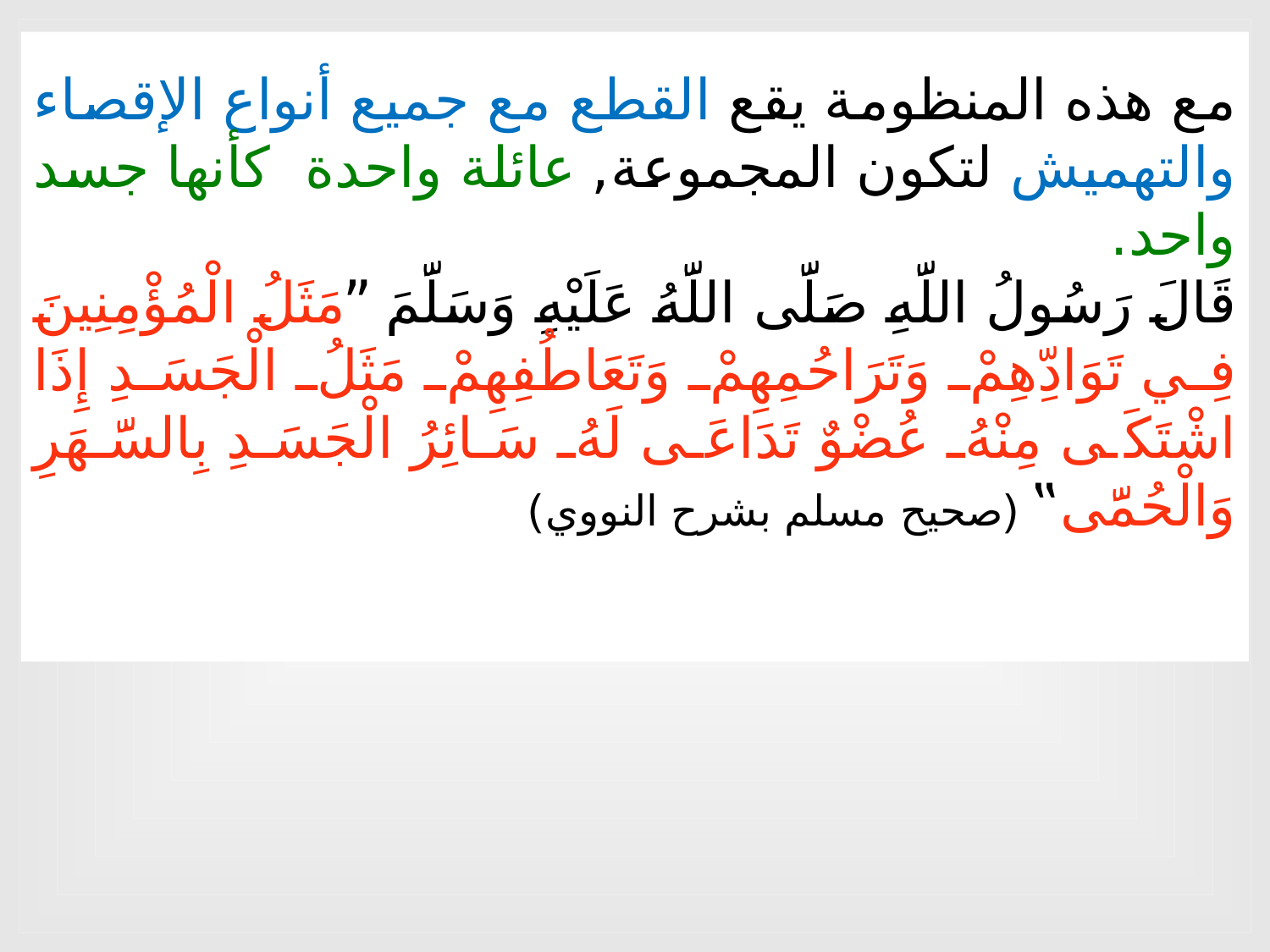

مع هذه المنظومة يقع القطع مع جميع أنواع الإقصاء والتهميش لتكون المجموعة, عائلة واحدة  كأنها جسد واحد.
قَالَ رَسُولُ اللَّهِ صَلَّى اللَّهُ عَلَيْهِ وَسَلَّمَ ”مَثَلُ الْمُؤْمِنِينَ فِي تَوَادِّهِمْ وَتَرَاحُمِهِمْ وَتَعَاطُفِهِمْ مَثَلُ الْجَسَدِ إِذَا اشْتَكَى مِنْهُ عُضْوٌ تَدَاعَى لَهُ سَائِرُ الْجَسَدِ بِالسَّهَرِ وَالْحُمَّى“ (صحيح مسلم بشرح النووي)

http://www.al-islam.com/portal.aspx?pageid=241&Words=+%D9%85%D8%AB%D9%84+%D8%A7%D9%84%D9%85%D8%A4%D9%85%D9%86%D9%8A%D9%86+%D9%81%D9%8A+%D8%AA%D9%88%D8%A7%D8%AF%D9%87%D9%85+%D9%88%D8%AA%D8%B1%D8%A7%D8%AD%D9%85%D9%87%D9%85+&Type=phrase&Level=exact&ID=422288&Return=http%3a%2f%2fwww.al-islam.com%2fPortals%2fal-islam_com%2fportal.aspx%3fpageid%3d1284%26Words%3d%2b%D9%85%D8%AB%D9%84%2b%D8%A7%D9%84%D9%85%D8%A4%D9%85%D9%86%D9%8A%D9%86%2b%D9%81%D9%8A%2b%D8%AA%D9%88%D8%A7%D8%AF%D9%87%D9%85%2b%D9%88%D8%AA%D8%B1%D8%A7%D8%AD%D9%85%D9%87%D9%85%2b%26Level%3dexact%26Type%3dphrase%26SectionName%3dPage%26ContentLanguage%3d1%26Page%3d0%26SectionID%3d2